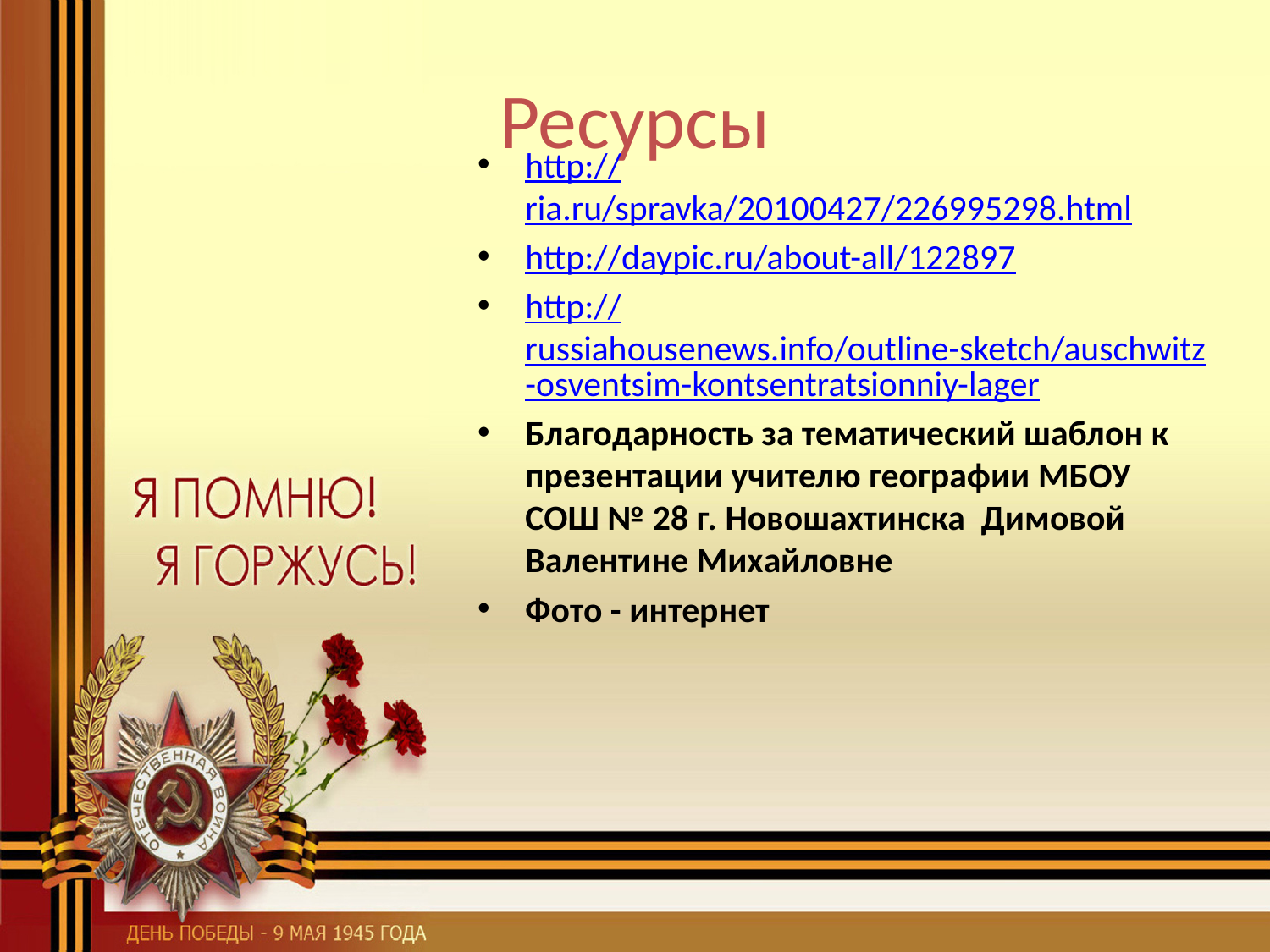

# Ресурсы
http://ria.ru/spravka/20100427/226995298.html
http://daypic.ru/about-all/122897
http://russiahousenews.info/outline-sketch/auschwitz-osventsim-kontsentratsionniy-lager
Благодарность за тематический шаблон к презентации учителю географии МБОУ СОШ № 28 г. Новошахтинска  Димовой Валентине Михайловне
Фото - интернет